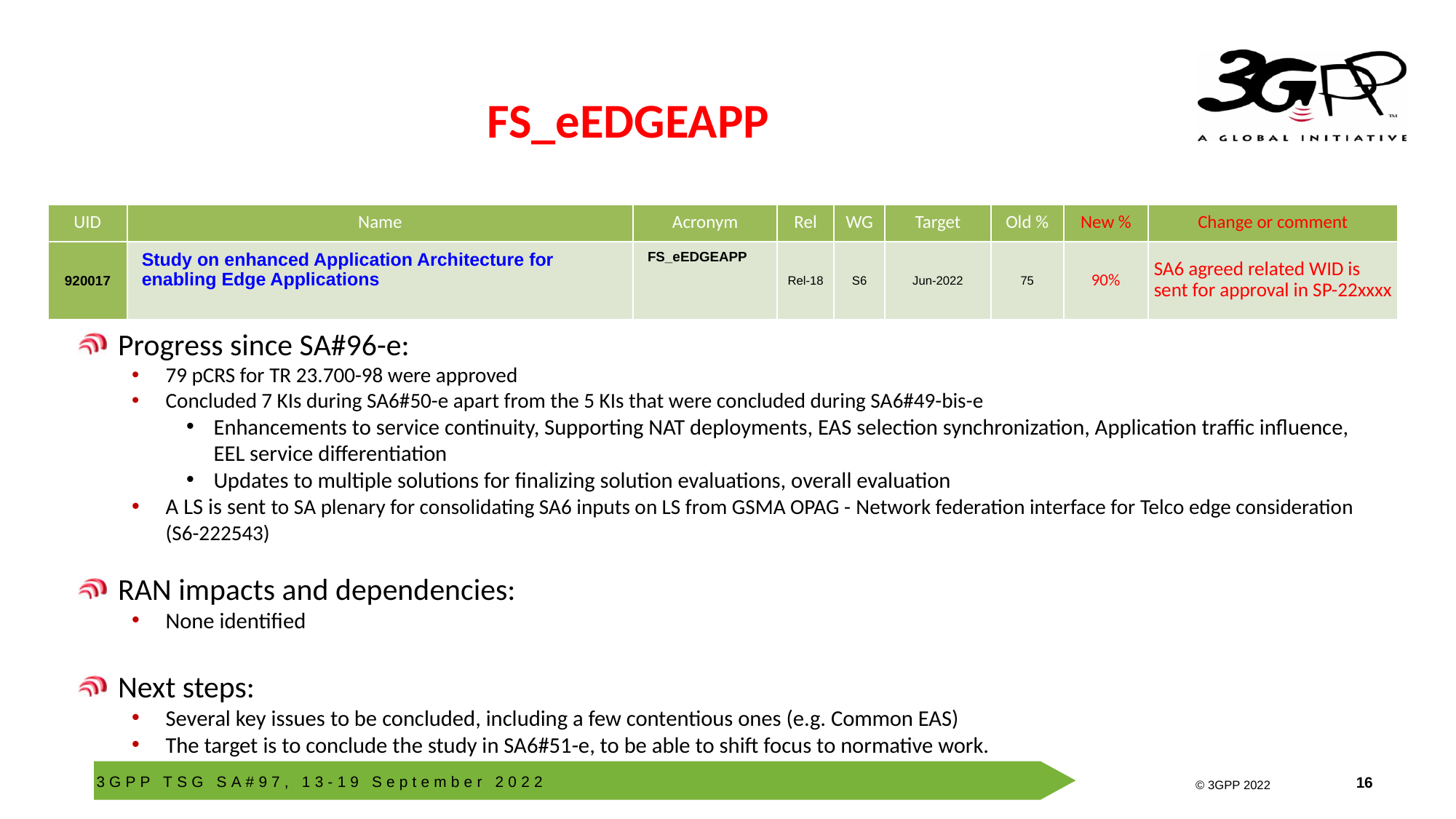

# FS_eEDGEAPP
| UID | Name | Acronym | Rel | WG | Target | Old % | New % | Change or comment |
| --- | --- | --- | --- | --- | --- | --- | --- | --- |
| 920017 | Study on enhanced Application Architecture for enabling Edge Applications | FS\_eEDGEAPP | Rel-18 | S6 | Jun-2022 | 75 | 90% | SA6 agreed related WID is sent for approval in SP-22xxxx |
Progress since SA#96-e:
79 pCRS for TR 23.700-98 were approved
Concluded 7 KIs during SA6#50-e apart from the 5 KIs that were concluded during SA6#49-bis-e
Enhancements to service continuity, Supporting NAT deployments, EAS selection synchronization, Application traffic influence, EEL service differentiation
Updates to multiple solutions for finalizing solution evaluations, overall evaluation
A LS is sent to SA plenary for consolidating SA6 inputs on LS from GSMA OPAG - Network federation interface for Telco edge consideration (S6-222543)

RAN impacts and dependencies:
None identified

Next steps:
Several key issues to be concluded, including a few contentious ones (e.g. Common EAS)
The target is to conclude the study in SA6#51-e, to be able to shift focus to normative work.